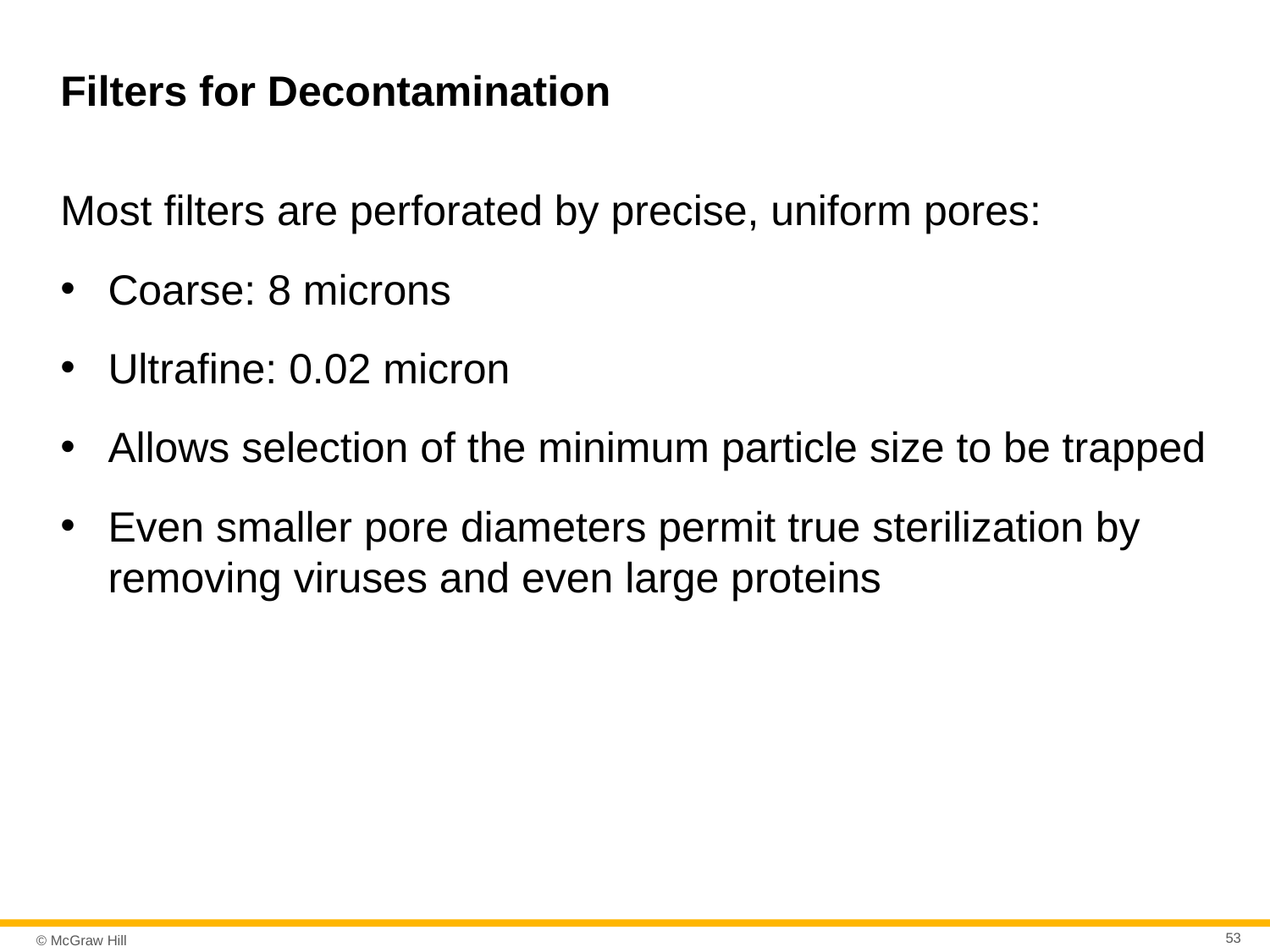

# Filters for Decontamination
Most filters are perforated by precise, uniform pores:
Coarse: 8 microns
Ultrafine: 0.02 micron
Allows selection of the minimum particle size to be trapped
Even smaller pore diameters permit true sterilization by removing viruses and even large proteins